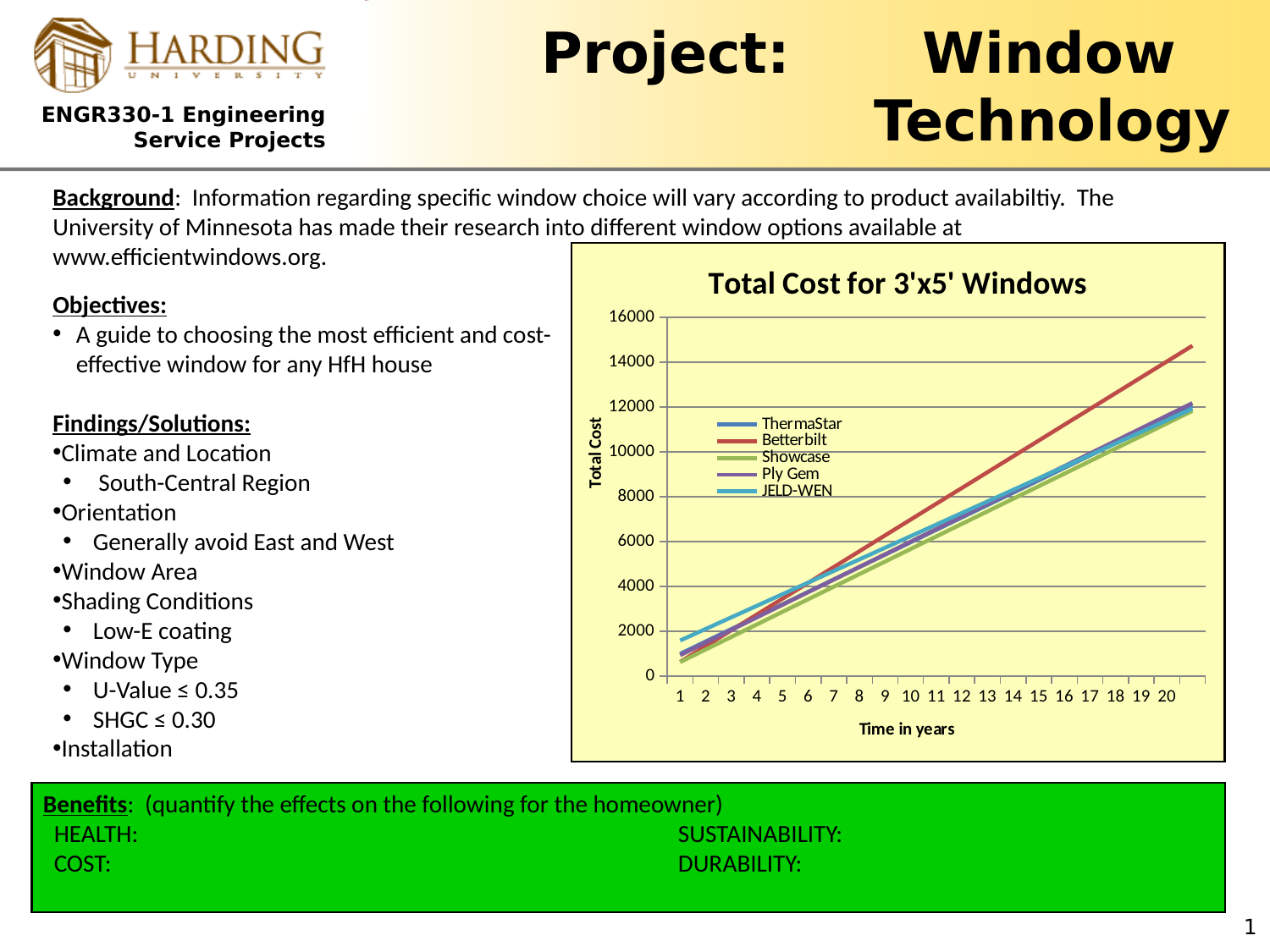

# Project:    	Window 			    Technology
Background:  Information regarding specific window choice will vary according to product availabiltiy.  The University of Minnesota has made their research into different window options available at www.efficientwindows.org.

### Chart: Total Cost for 3'x5' Windows

| Category | ThermaStar | Betterbilt | Showcase | Ply Gem | JELD-WEN |
|---|---|---|---|---|---|
| 1 | 994.0 | 637.0 | 630.0 | 938.0 | 1589.0 |
| 2 | 1547.0 | 1342.0 | 1190.0 | 1500.0 | 2106.0 |
| 3 | 2100.0 | 2047.0 | 1750.0 | 2062.0 | 2623.0 |
| 4 | 2653.0 | 2752.0 | 2310.0 | 2624.0 | 3140.0 |
| 5 | 3206.0 | 3457.0 | 2870.0 | 3186.0 | 3657.0 |
| 6 | 3759.0 | 4162.0 | 3430.0 | 3748.0 | 4174.0 |
| 7 | 4312.0 | 4867.0 | 3990.0 | 4310.0 | 4691.0 |
| 8 | 4865.0 | 5572.0 | 4550.0 | 4872.0 | 5208.0 |
| 9 | 5418.0 | 6277.0 | 5110.0 | 5434.0 | 5725.0 |
| 10 | 5971.0 | 6982.0 | 5670.0 | 5996.0 | 6242.0 |
| 11 | 6524.0 | 7687.0 | 6230.0 | 6558.0 | 6759.0 |
| 12 | 7077.0 | 8392.0 | 6790.0 | 7120.0 | 7276.0 |
| 13 | 7630.0 | 9097.0 | 7350.0 | 7682.0 | 7793.0 |
| 14 | 8183.0 | 9802.0 | 7910.0 | 8244.0 | 8310.0 |
| 15 | 8736.0 | 10507.0 | 8470.0 | 8806.0 | 8827.0 |
| 16 | 9289.0 | 11212.0 | 9030.0 | 9368.0 | 9344.0 |
| 17 | 9842.0 | 11917.0 | 9590.0 | 9930.0 | 9861.0 |
| 18 | 10395.0 | 12622.0 | 10150.0 | 10492.0 | 10378.0 |
| 19 | 10948.0 | 13327.0 | 10710.0 | 11054.0 | 10895.0 |
| 20 | 11501.0 | 14032.0 | 11270.0 | 11616.0 | 11412.0 |
Objectives:
A guide to choosing the most efficient and cost-effective window for any HfH house

Findings/Solutions:
Climate and Location
 South-Central Region
Orientation
Generally avoid East and West
Window Area
Shading Conditions
Low-E coating
Window Type
U-Value ≤ 0.35
SHGC ≤ 0.30
Installation

Image from Project
Benefits:  (quantify the effects on the following for the homeowner)
  HEALTH: 					SUSTAINABILITY:
  COST:      				                   	DURABILITY:

1